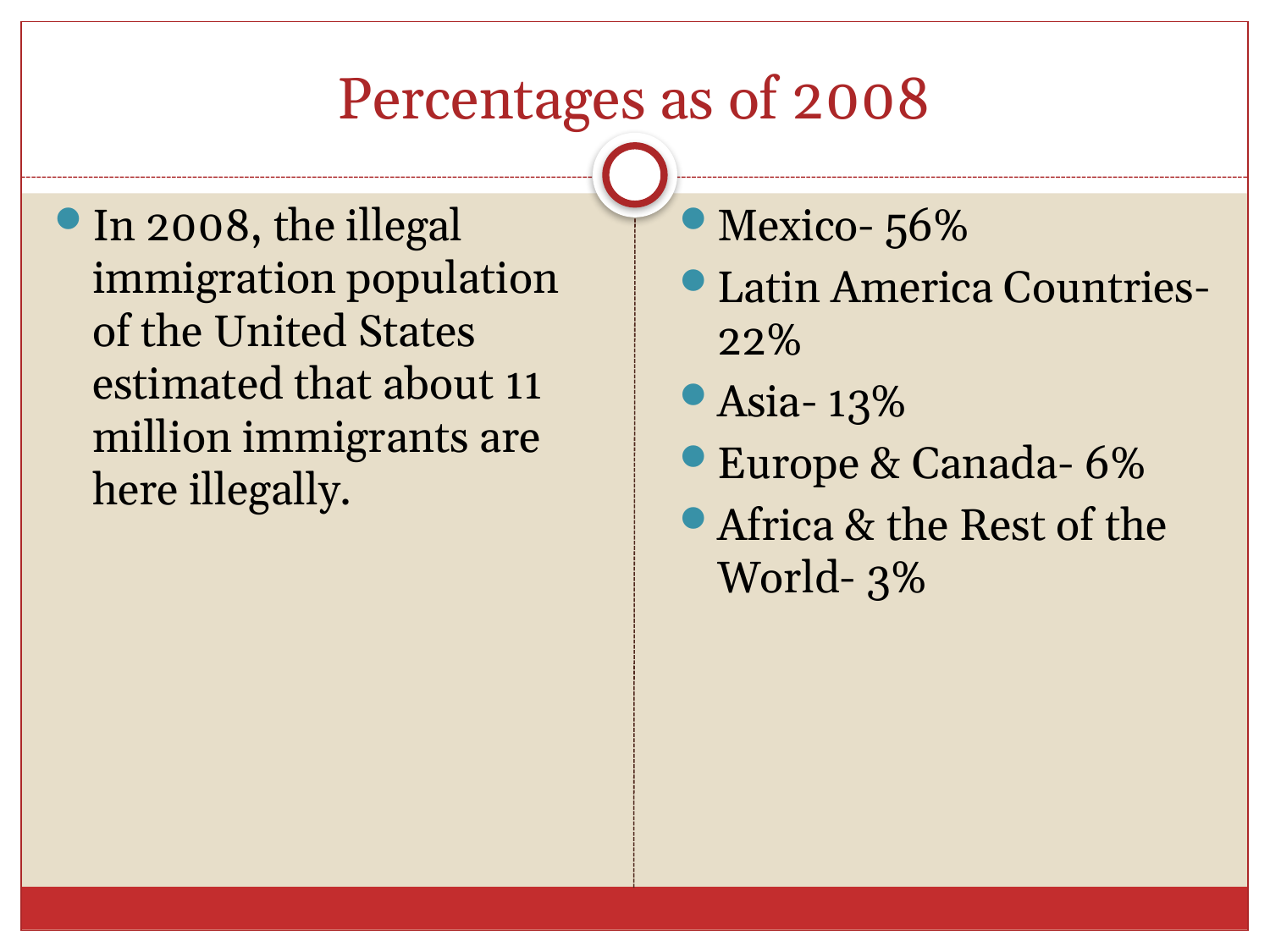

# Percentages as of 2008
In 2008, the illegal immigration population of the United States estimated that about 11 million immigrants are here illegally.
Mexico- 56%
Latin America Countries- 22%
Asia- 13%
Europe & Canada- 6%
Africa & the Rest of the World- 3%